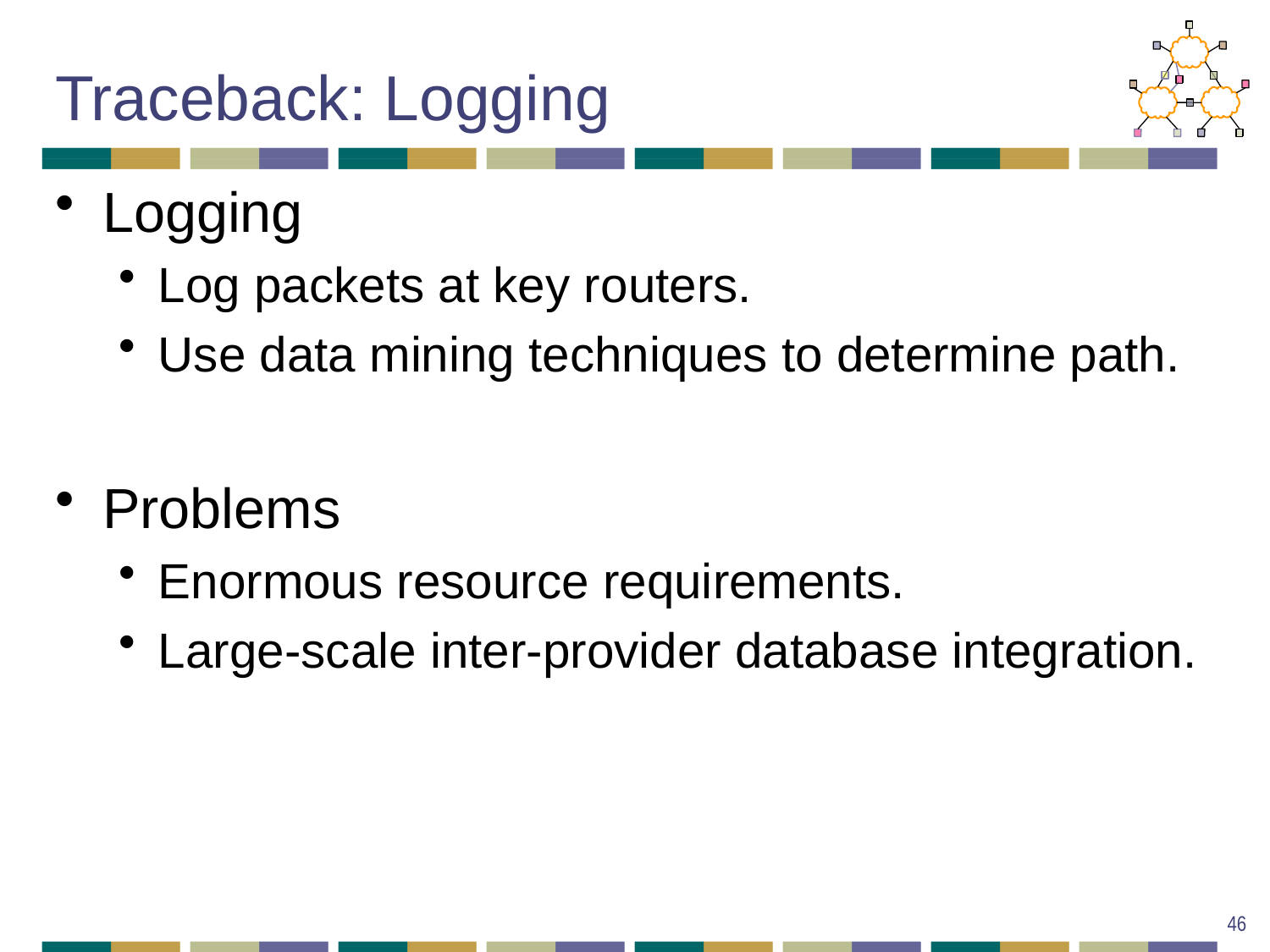

# Traceback: Logging
Logging
Log packets at key routers.
Use data mining techniques to determine path.

Problems
Enormous resource requirements.
Large-scale inter-provider database integration.
46